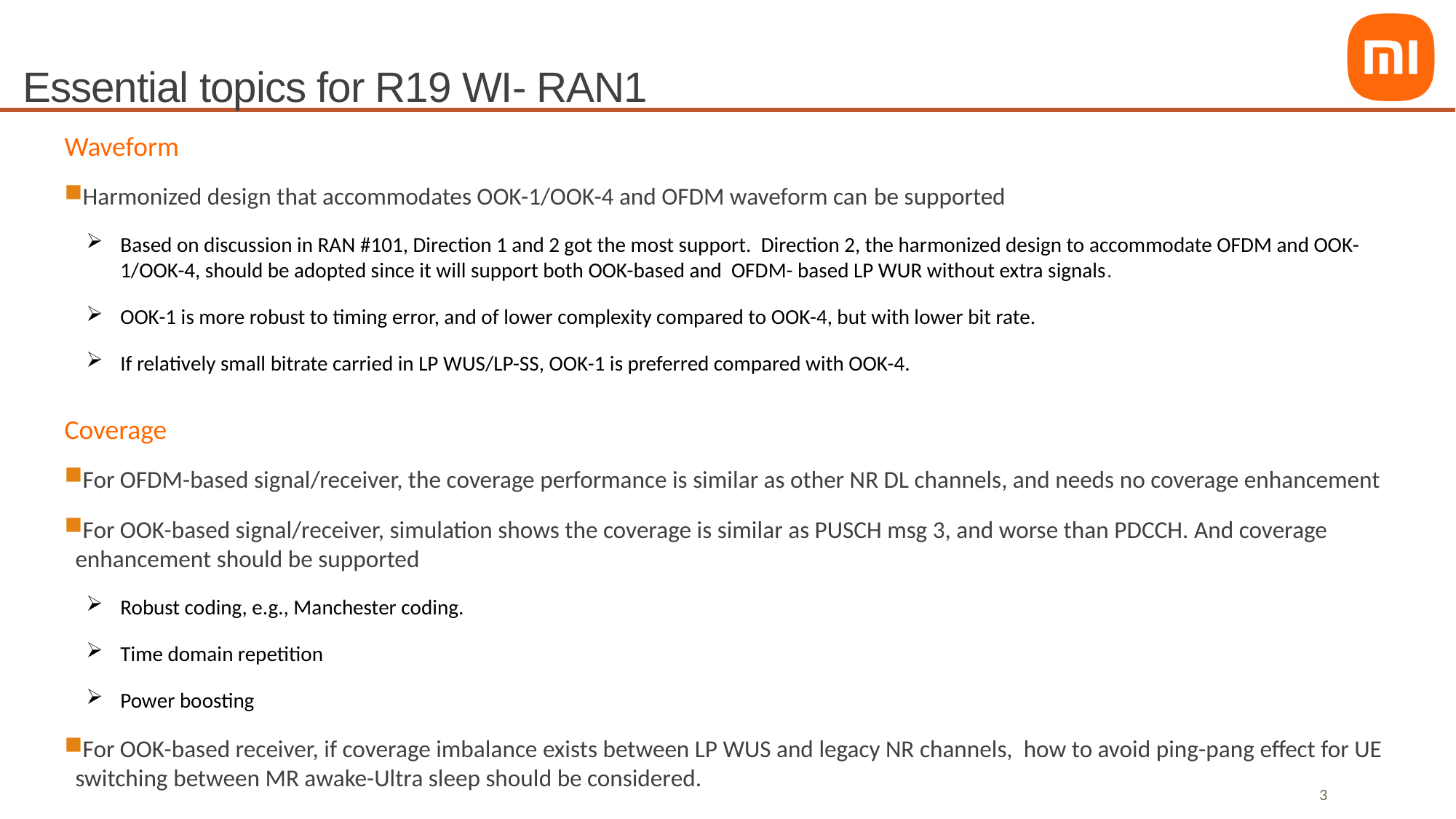

# Essential topics for R19 WI- RAN1
Waveform
Harmonized design that accommodates OOK-1/OOK-4 and OFDM waveform can be supported
Based on discussion in RAN #101, Direction 1 and 2 got the most support.  Direction 2, the harmonized design to accommodate OFDM and OOK-1/OOK-4, should be adopted since it will support both OOK-based and  OFDM- based LP WUR without extra signals.
OOK-1 is more robust to timing error, and of lower complexity compared to OOK-4, but with lower bit rate.
If relatively small bitrate carried in LP WUS/LP-SS, OOK-1 is preferred compared with OOK-4.

Coverage
For OFDM-based signal/receiver, the coverage performance is similar as other NR DL channels, and needs no coverage enhancement
For OOK-based signal/receiver, simulation shows the coverage is similar as PUSCH msg 3, and worse than PDCCH. And coverage enhancement should be supported
Robust coding, e.g., Manchester coding.
Time domain repetition
Power boosting
For OOK-based receiver, if coverage imbalance exists between LP WUS and legacy NR channels,  how to avoid ping-pang effect for UE switching between MR awake-Ultra sleep should be considered.